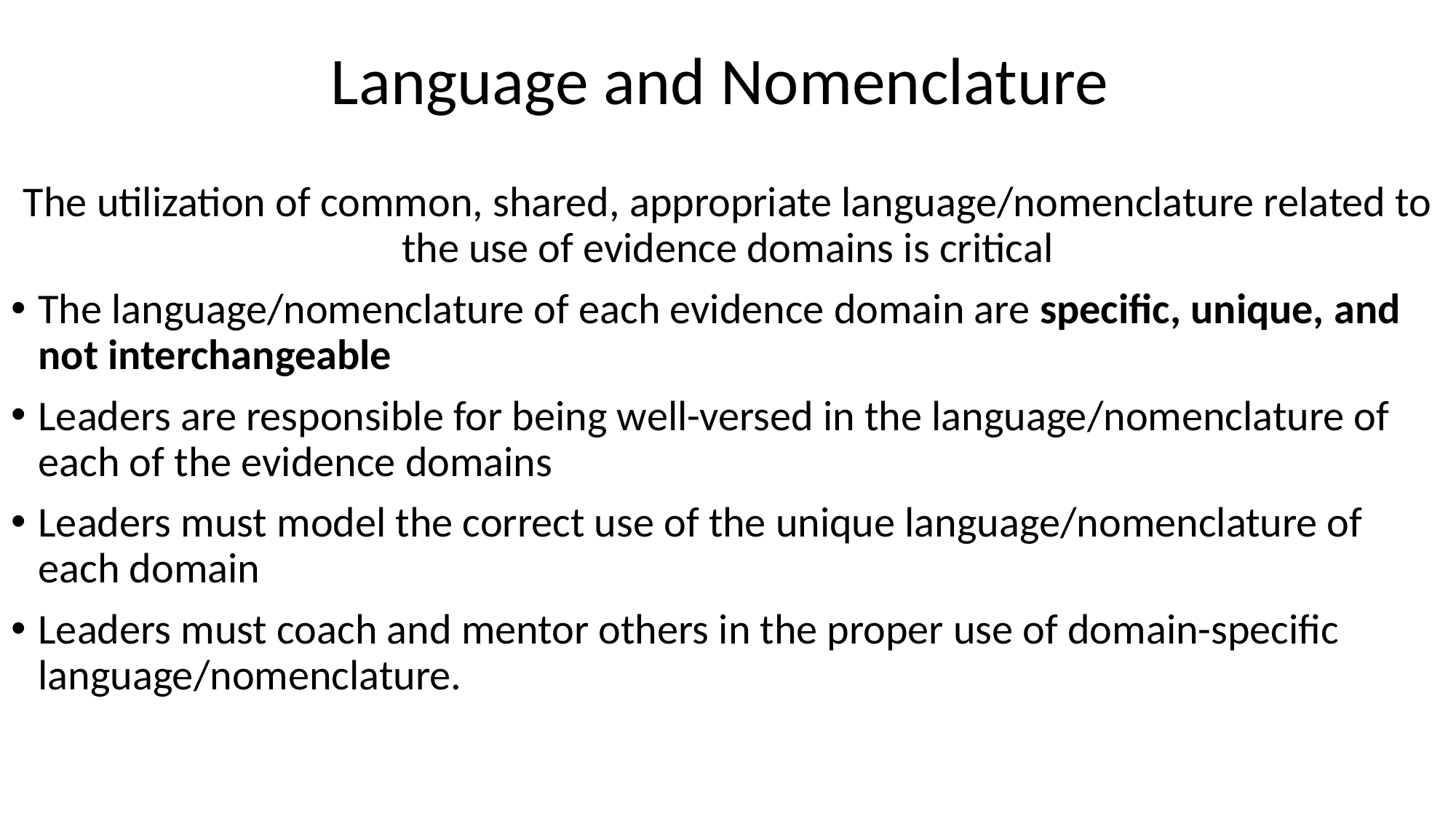

# Language and Nomenclature
The utilization of common, shared, appropriate language/nomenclature related to the use of evidence domains is critical
The language/nomenclature of each evidence domain are specific, unique, and not interchangeable
Leaders are responsible for being well-versed in the language/nomenclature of each of the evidence domains
Leaders must model the correct use of the unique language/nomenclature of each domain
Leaders must coach and mentor others in the proper use of domain-specific language/nomenclature.